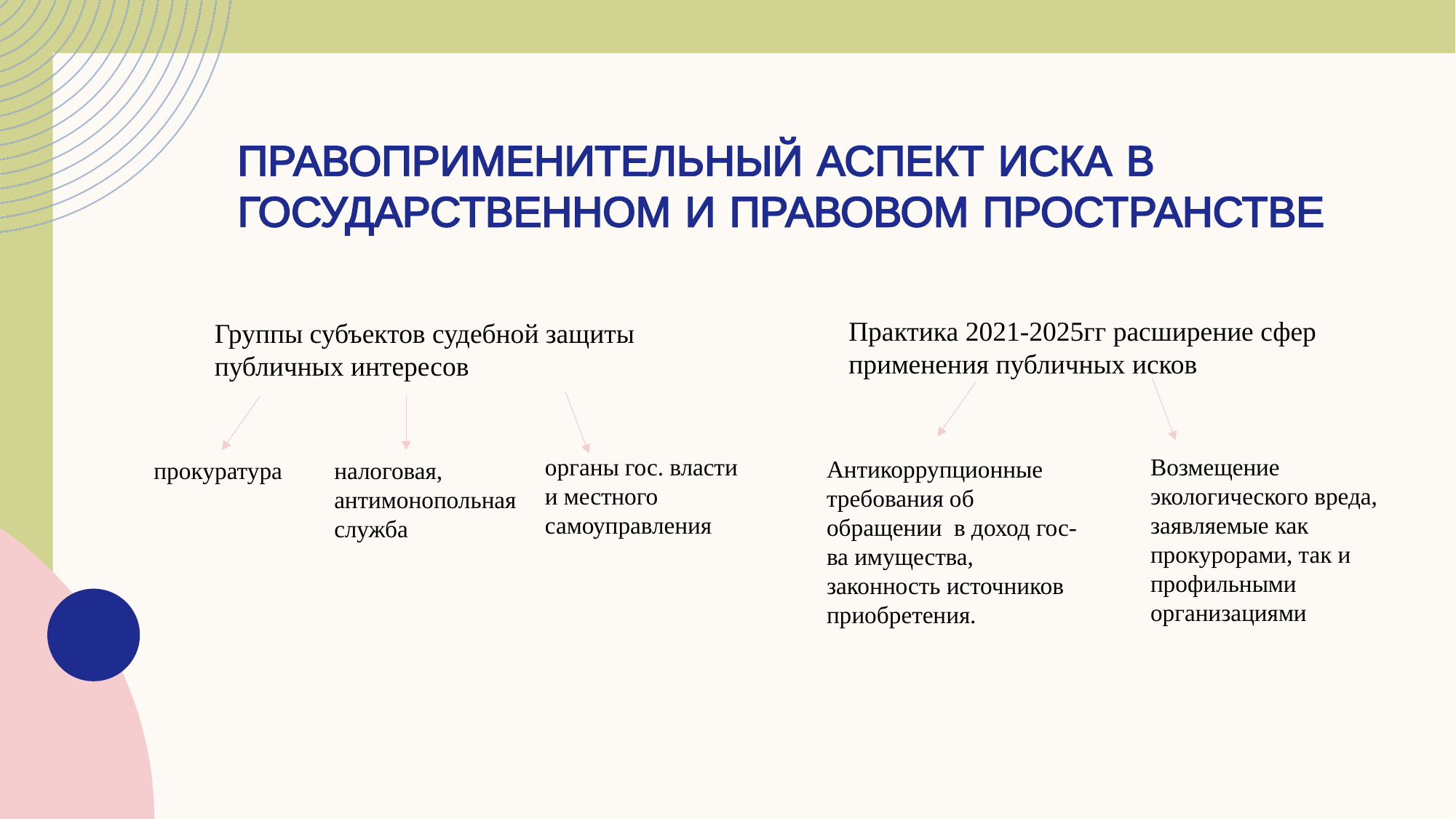

# Правоприменительный аспект иска в государственном и правовом пространстве
Практика 2021-2025гг расширение сфер применения публичных исков
Группы субъектов судебной защиты публичных интересов
органы гос. власти и местного самоуправления
Возмещение экологического вреда, заявляемые как прокурорами, так и профильными организациями
Антикоррупционные требования об обращении  в доход гос-ва имущества, законность источников приобретения.
прокуратура
налоговая, антимонопольная служба